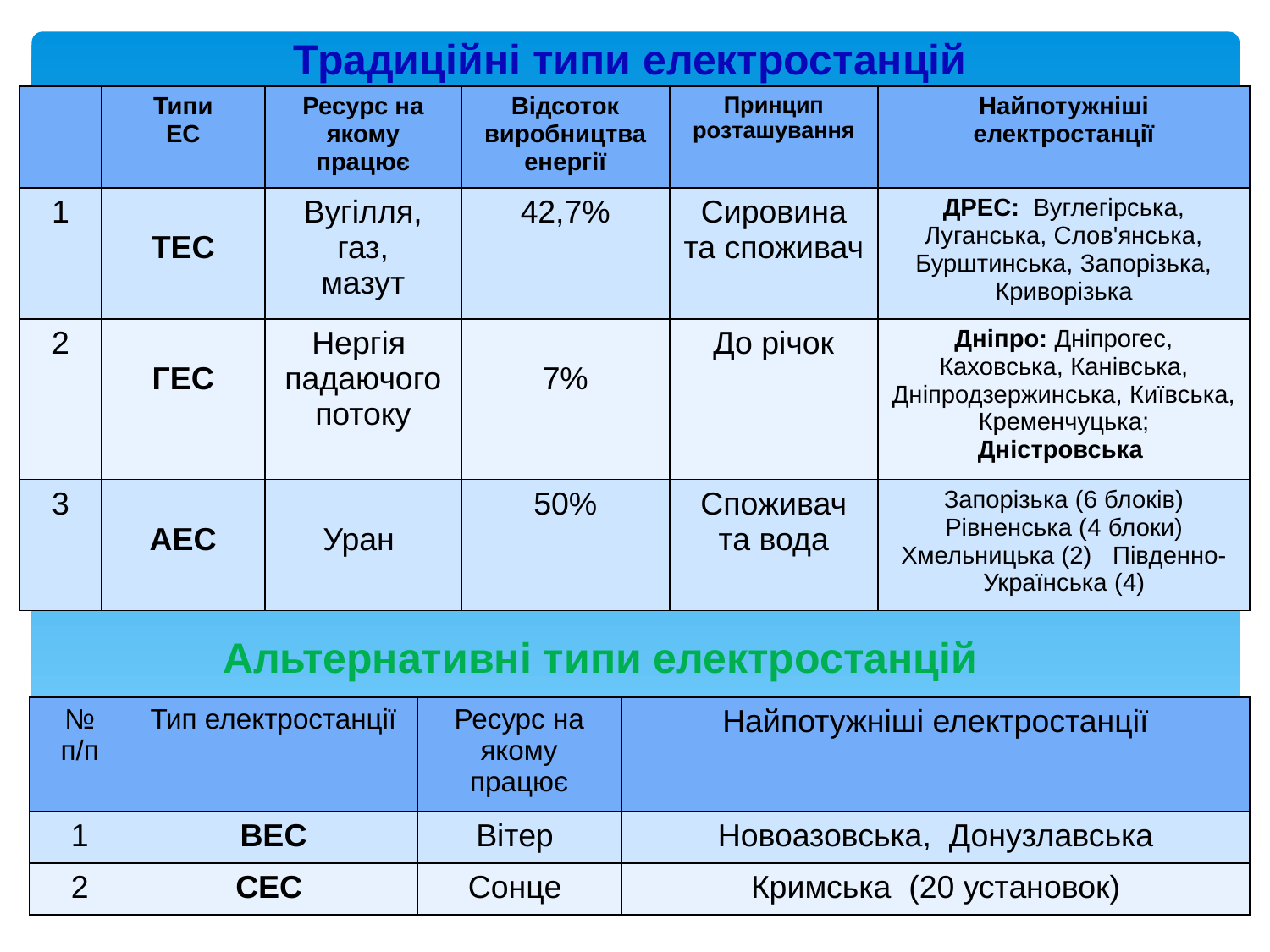

Традиційні типи електростанцій
|  | Типи ЕС | Ресурс на якому працює | Відсоток виробництва енергії | Принцип розташування | Найпотужніші електростанції |
| --- | --- | --- | --- | --- | --- |
| 1 | ТЕС | Вугілля, газ, мазут | 42,7% | Сировина та споживач | ДРЕС: Вуглегірська, Луганська, Слов'янська, Бурштинська, Запорізька, Криворізька |
| 2 | ГЕС | Нергія падаючого потоку | 7% | До річок | Дніпро: Дніпрогес, Каховська, Канівська, Дніпродзержинська, Київська, Кременчуцька; Дністровська |
| 3 | АЕС | Уран | 50% | Споживач та вода | Запорізька (6 блоків) Рівненська (4 блоки) Хмельницька (2) Південно-Українська (4) |
Альтернативні типи електростанцій
| № п/п | Тип електростанції | Ресурс на якому працює | Найпотужніші електростанції |
| --- | --- | --- | --- |
| 1 | ВЕС | Вітер | Новоазовська, Донузлавська |
| 2 | СЕС | Сонце | Кримська (20 установок) |
Альтернативні типи електростанцій